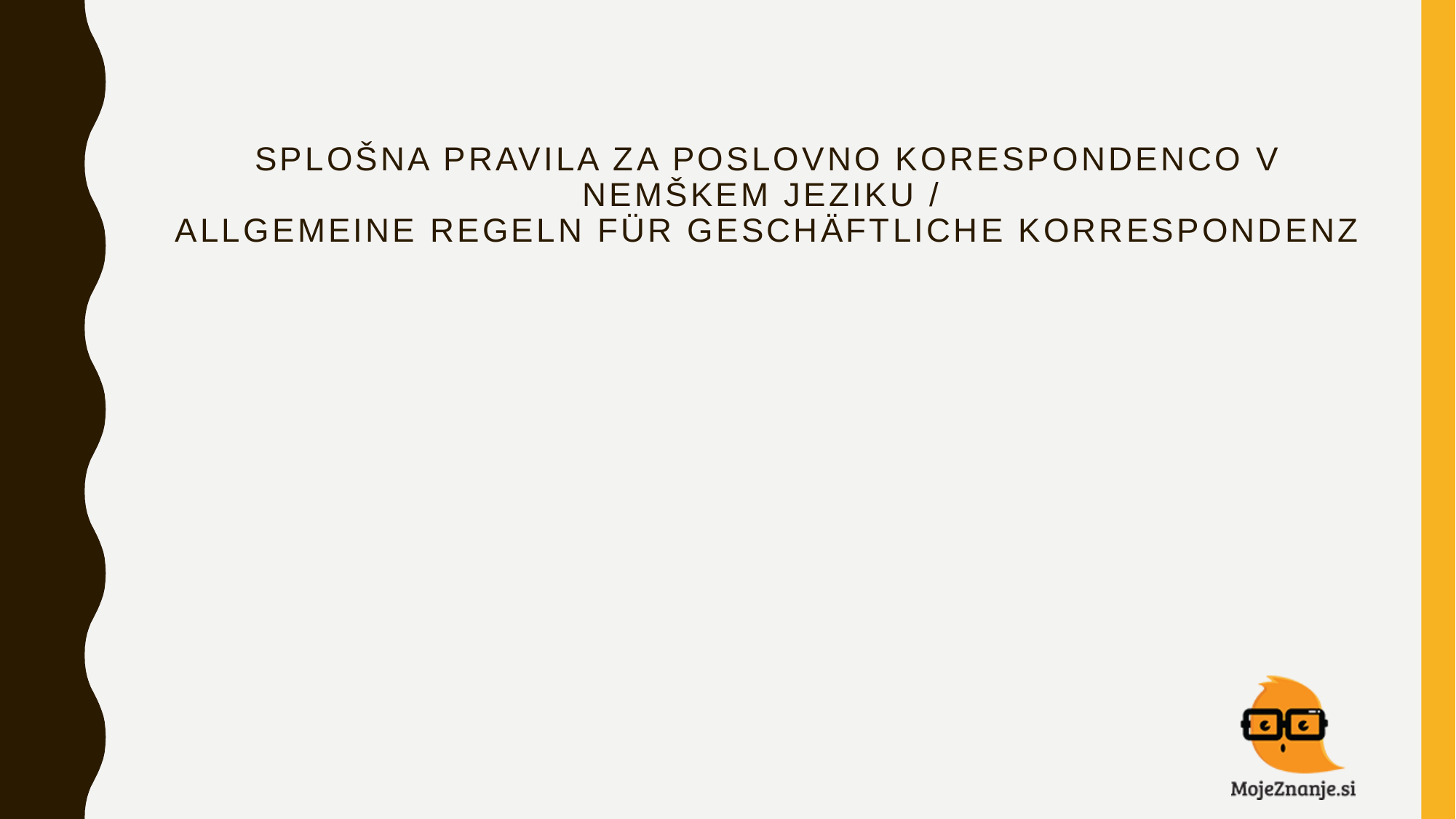

# SPLOŠNA PRAVILA ZA POSLOVNO KORESPONDENCO V NEMŠKEM JEZIKU / ALLGEMEINE REGELN FÜR GESCHÄFTLICHE KORRESPONDENZ